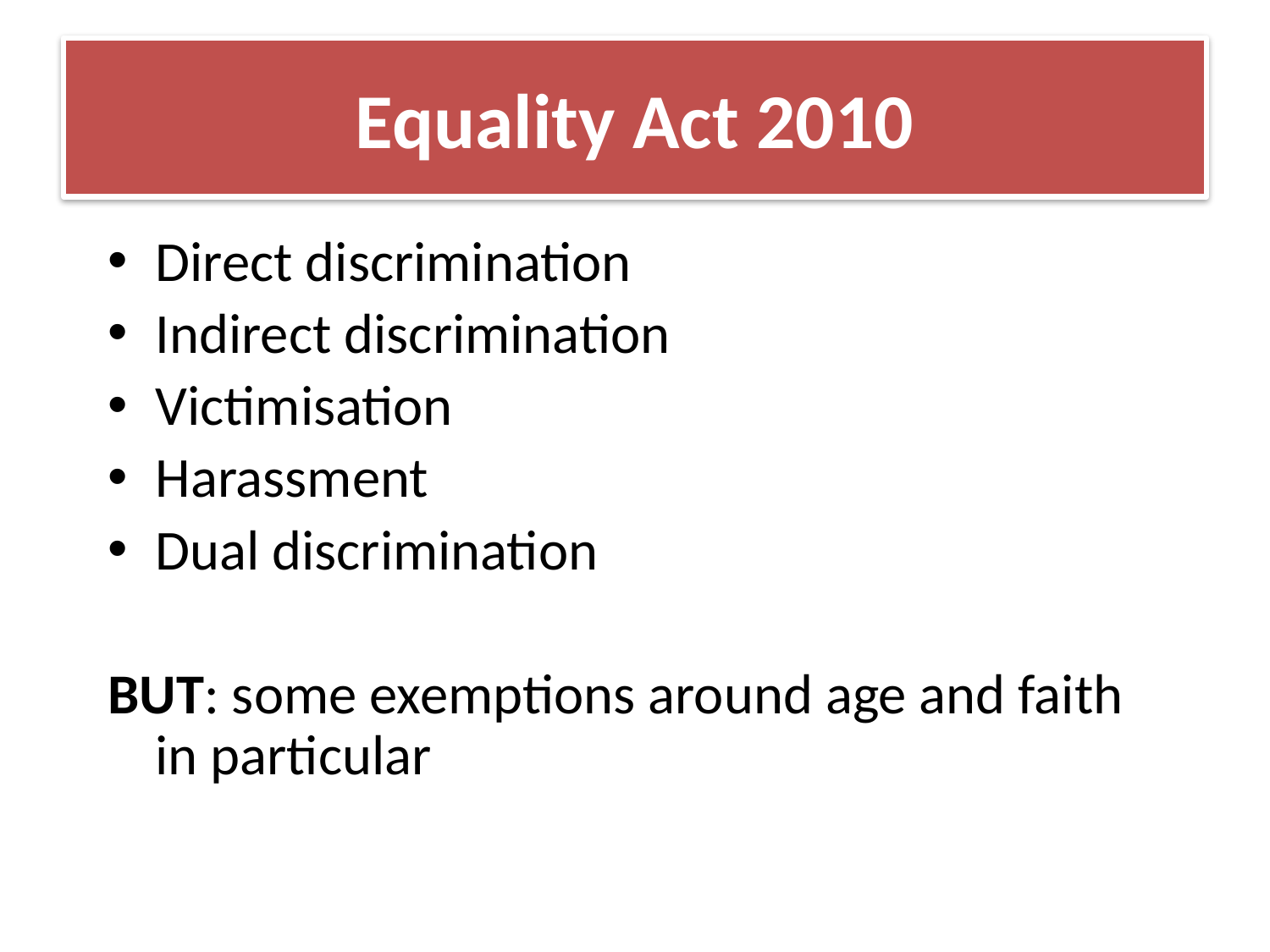

# Equality Act 2010
Direct discrimination
Indirect discrimination
Victimisation
Harassment
Dual discrimination

BUT: some exemptions around age and faith in particular